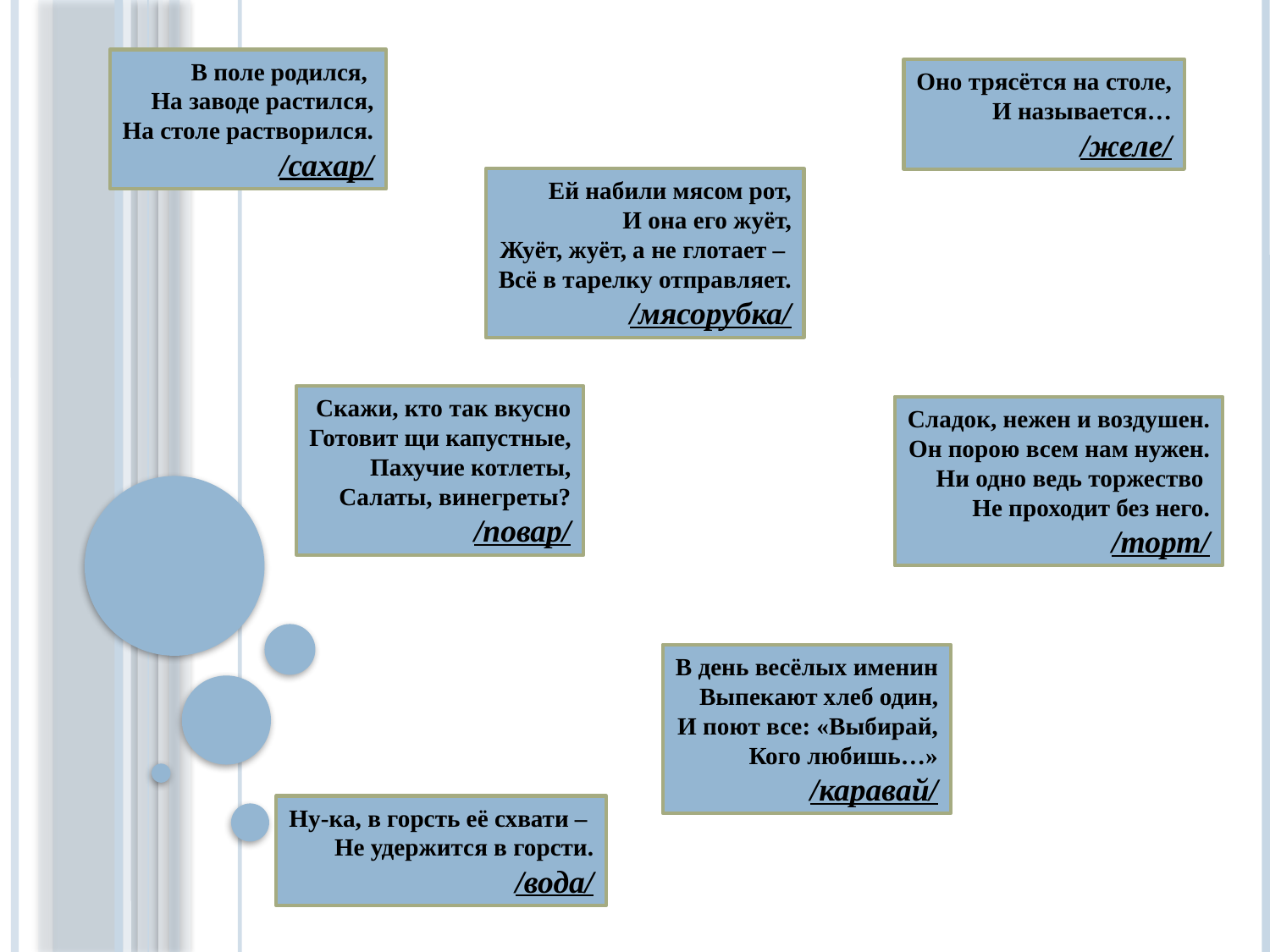

В поле родился,
На заводе растился,
На столе растворился.
/сахар/
Оно трясётся на столе,
И называется…
/желе/
Ей набили мясом рот,
И она его жуёт,
Жуёт, жуёт, а не глотает –
Всё в тарелку отправляет.
/мясорубка/
Скажи, кто так вкусно
Готовит щи капустные,
Пахучие котлеты,
Салаты, винегреты?
/повар/
Сладок, нежен и воздушен.
Он порою всем нам нужен.
Ни одно ведь торжество
Не проходит без него.
/торт/
В день весёлых именин
Выпекают хлеб один,
И поют все: «Выбирай,
Кого любишь…»
/каравай/
Ну-ка, в горсть её схвати –
Не удержится в горсти.
/вода/